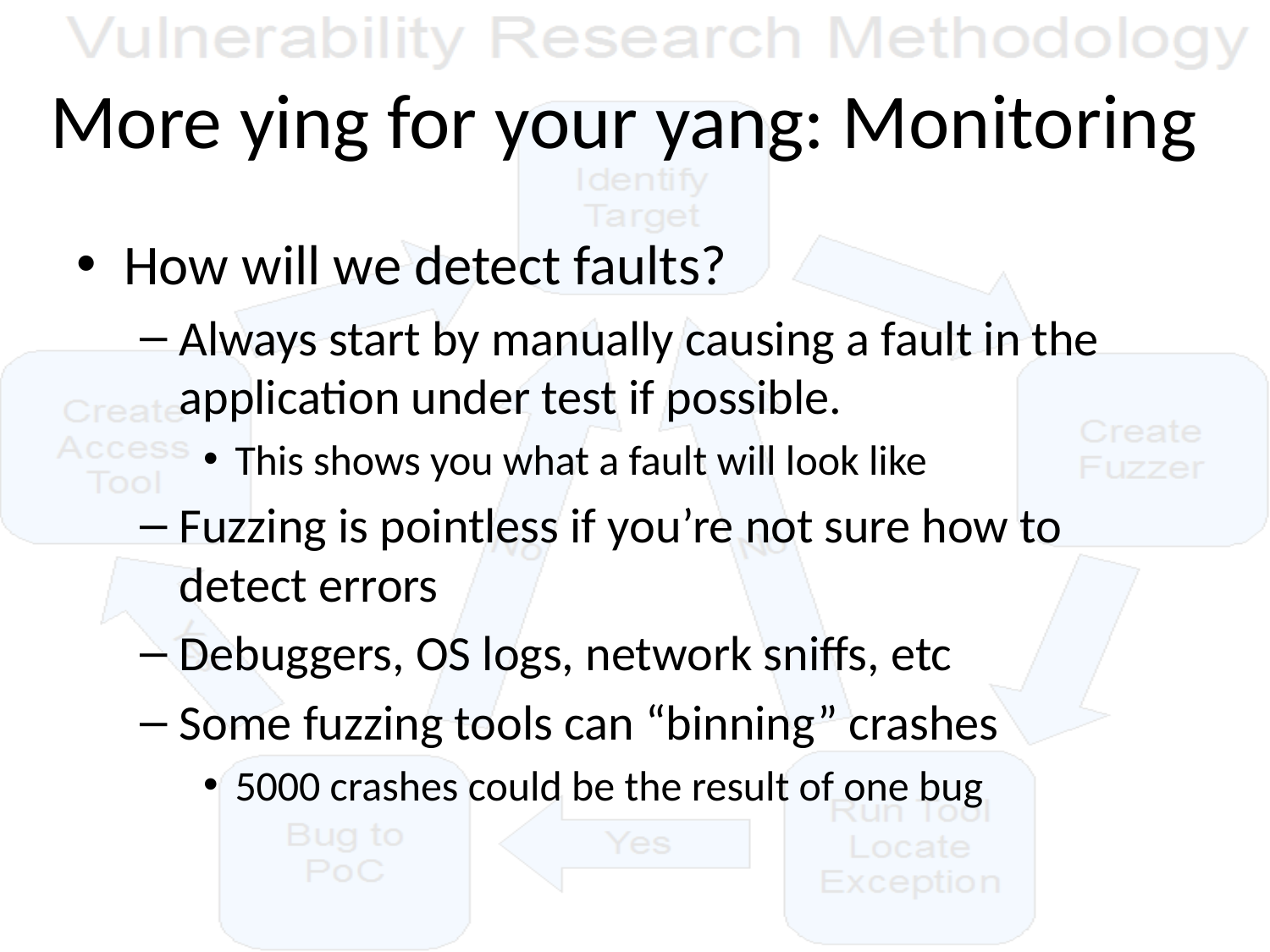

# More ying for your yang: Monitoring
How will we detect faults?
Always start by manually causing a fault in the application under test if possible.
This shows you what a fault will look like
Fuzzing is pointless if you’re not sure how to detect errors
Debuggers, OS logs, network sniffs, etc
Some fuzzing tools can “binning” crashes
5000 crashes could be the result of one bug